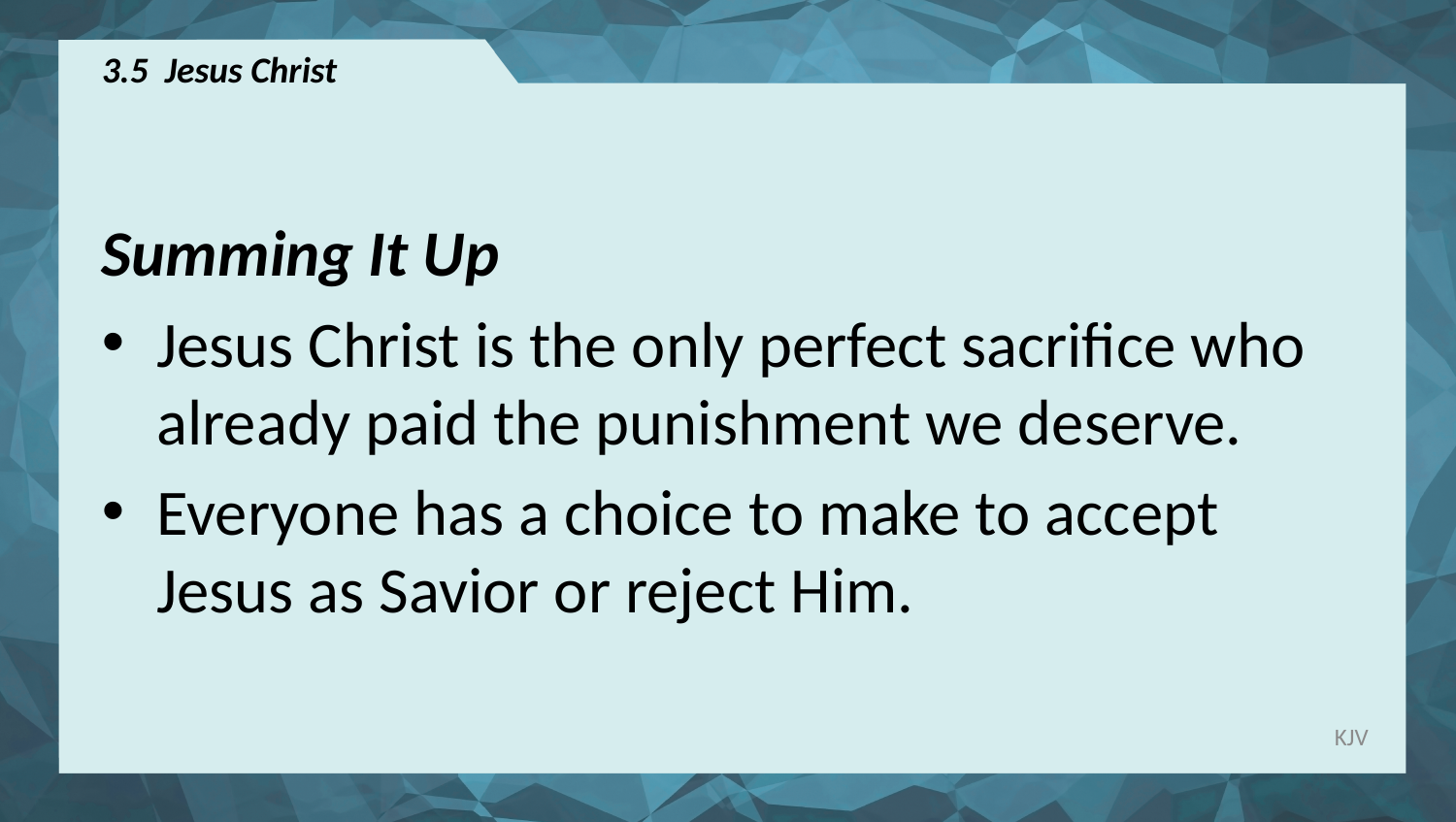

# 3.5  Jesus Christ
Summing It Up
Jesus Christ is the only perfect sacrifice who already paid the punishment we deserve.
Everyone has a choice to make to accept Jesus as Savior or reject Him.
KJV